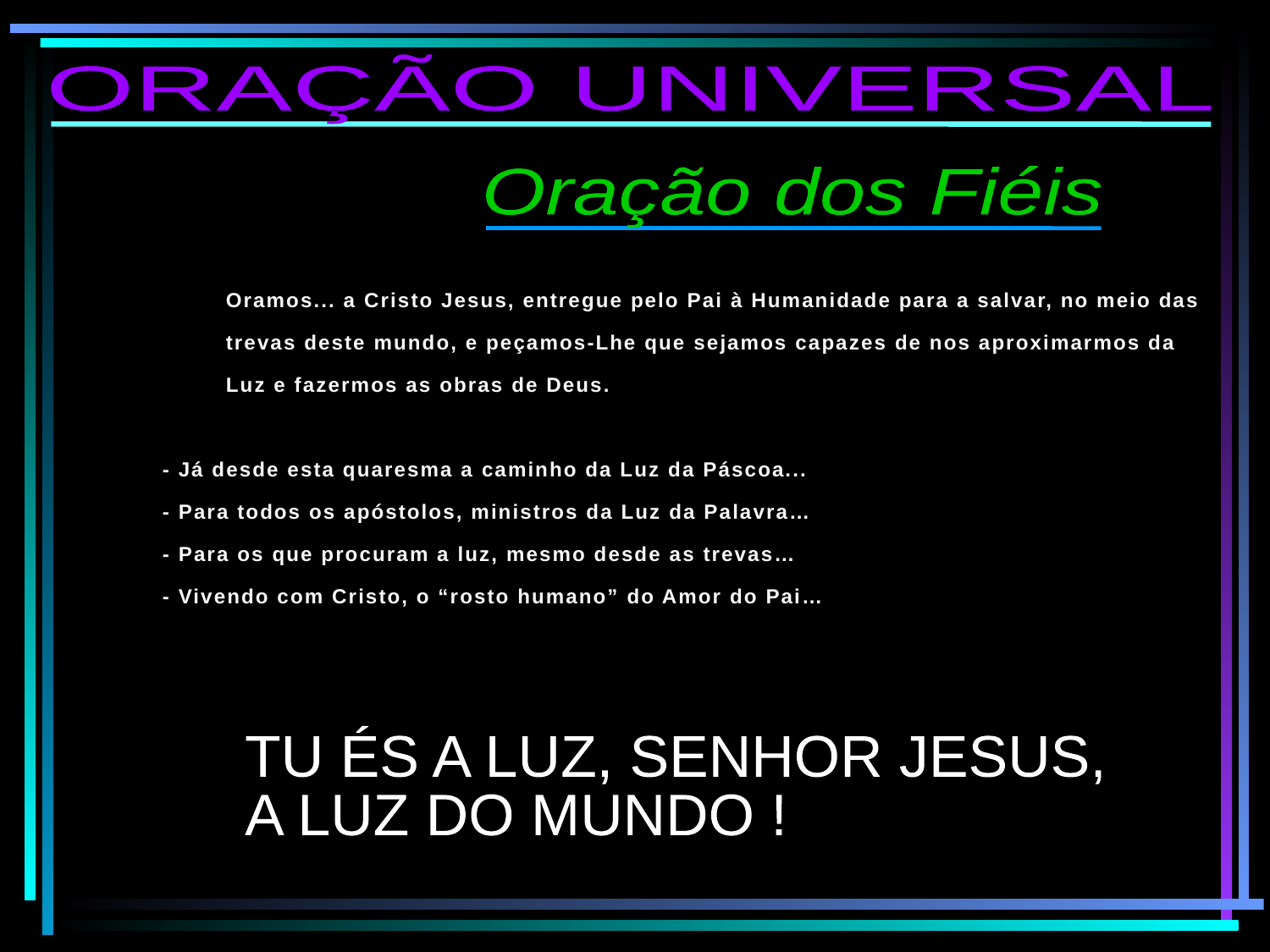

ORAÇÃO UNIVERSAL

Oração dos Fiéis

Oramos... a Cristo Jesus, entregue pelo Pai à Humanidade para a salvar, no meio das trevas deste mundo, e peçamos-Lhe que sejamos capazes de nos aproximarmos da Luz e fazermos as obras de Deus.

- Já desde esta quaresma a caminho da Luz da Páscoa...
- Para todos os apóstolos, ministros da Luz da Palavra…
- Para os que procuram a luz, mesmo desde as trevas…
- Vivendo com Cristo, o “rosto humano” do Amor do Pai…
TU ÉS A LUZ, SENHOR JESUS,
A LUZ DO MUNDO !